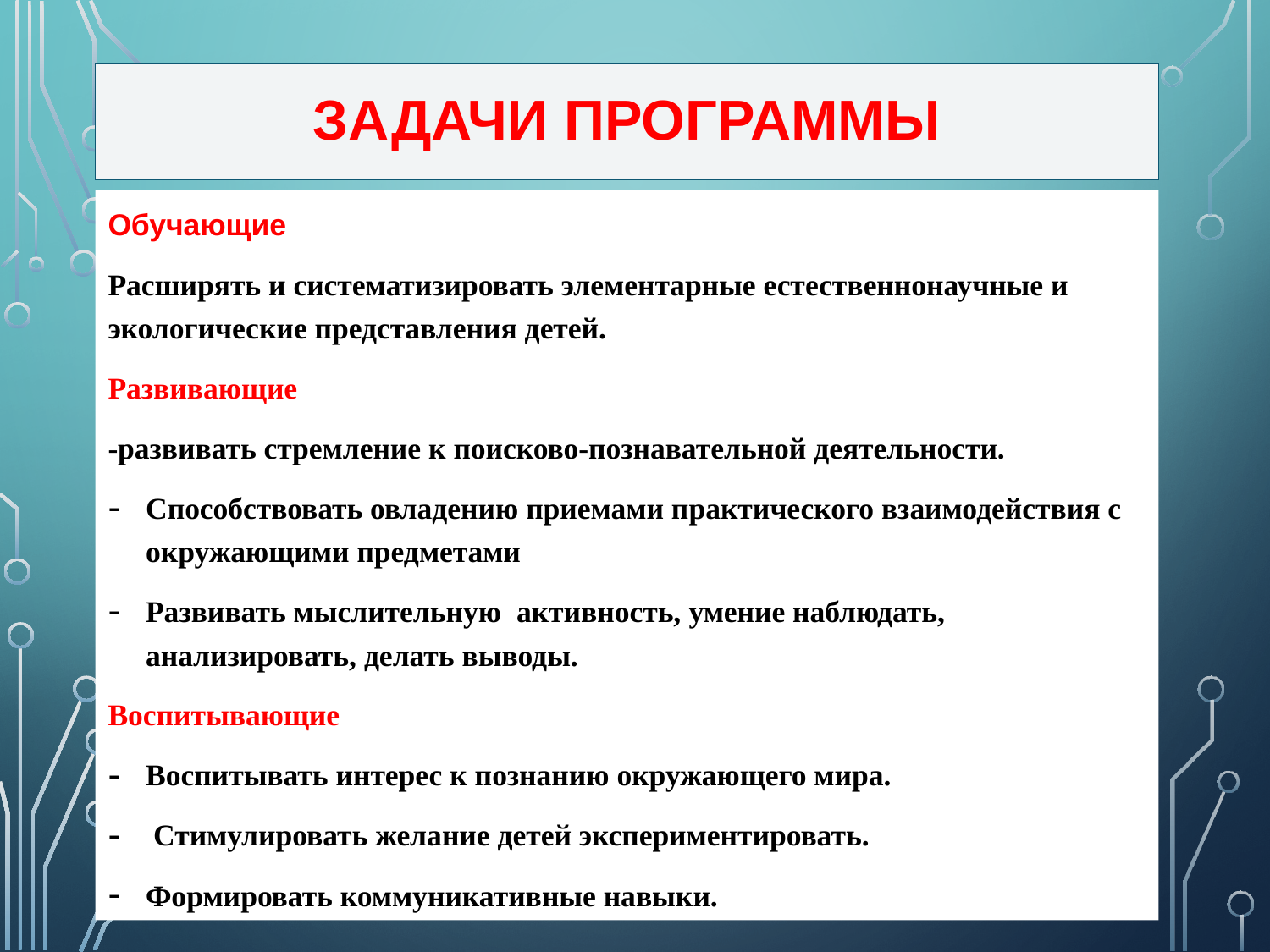

# ЗАДАЧИ ПРОГРАММЫ
Обучающие
Расширять и систематизировать элементарные естественнонаучные и экологические представления детей.
Развивающие
-развивать стремление к поисково-познавательной деятельности.
Способствовать овладению приемами практического взаимодействия с окружающими предметами
Развивать мыслительную  активность, умение наблюдать, анализировать, делать выводы.
Воспитывающие
Воспитывать интерес к познанию окружающего мира.
 Стимулировать желание детей экспериментировать.
Формировать коммуникативные навыки.